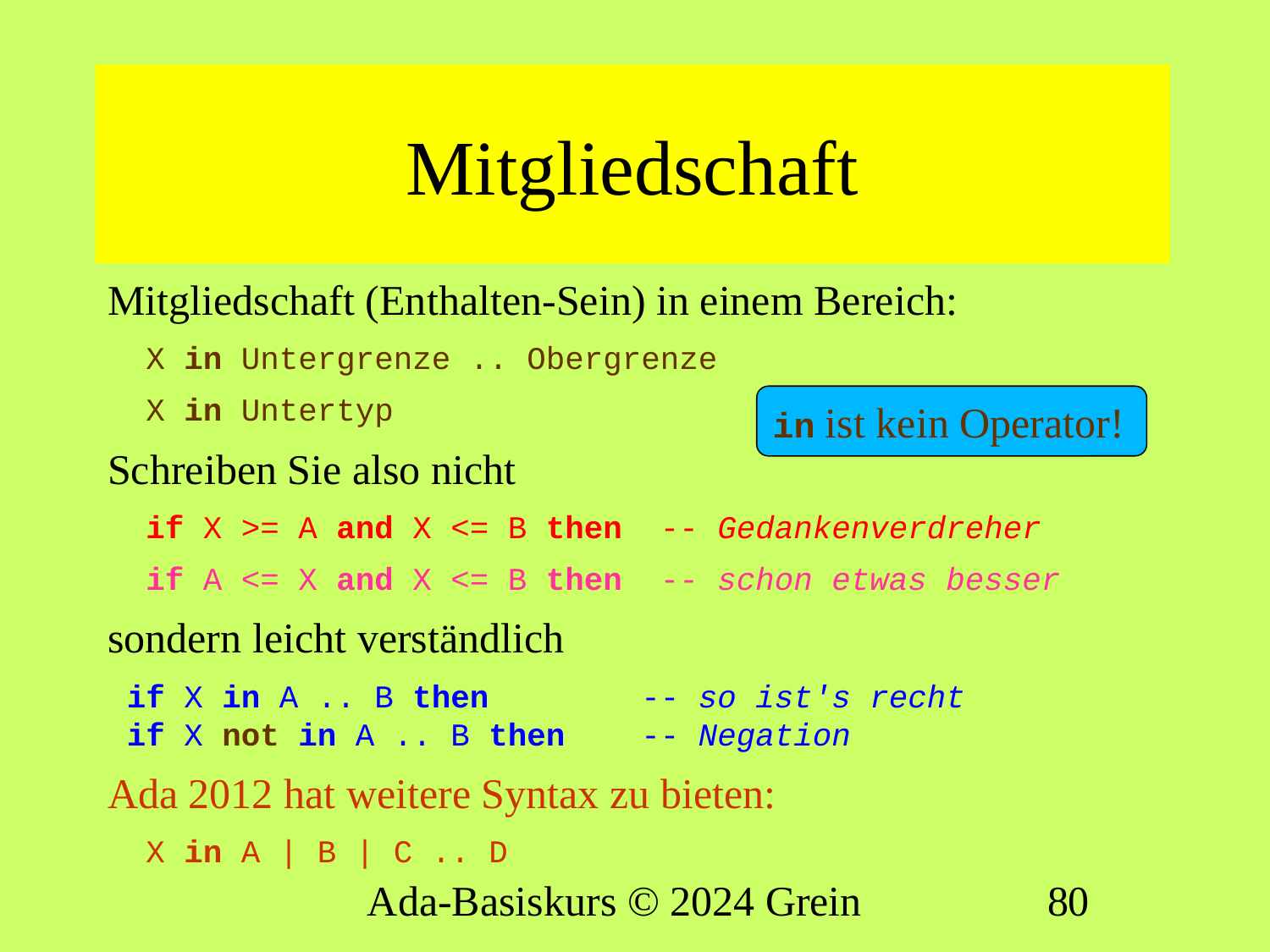

# Mitgliedschaft
Mitgliedschaft (Enthalten-Sein) in einem Bereich:
  X in Untergrenze .. Obergrenze
  X in Untertyp
Schreiben Sie also nicht
  if X >= A and X <= B then  -- Gedankenverdreher
  if A <= X and X <= B then  -- schon etwas besser
sondern leicht verständlich
 if X in A .. B then        -- so ist′s recht
 if X not in A .. B then    -- Negation
Ada 2012 hat weitere Syntax zu bieten:
  X in A | B | C .. D
in ist kein Operator!
Ada-Basiskurs © 2024 Grein
80